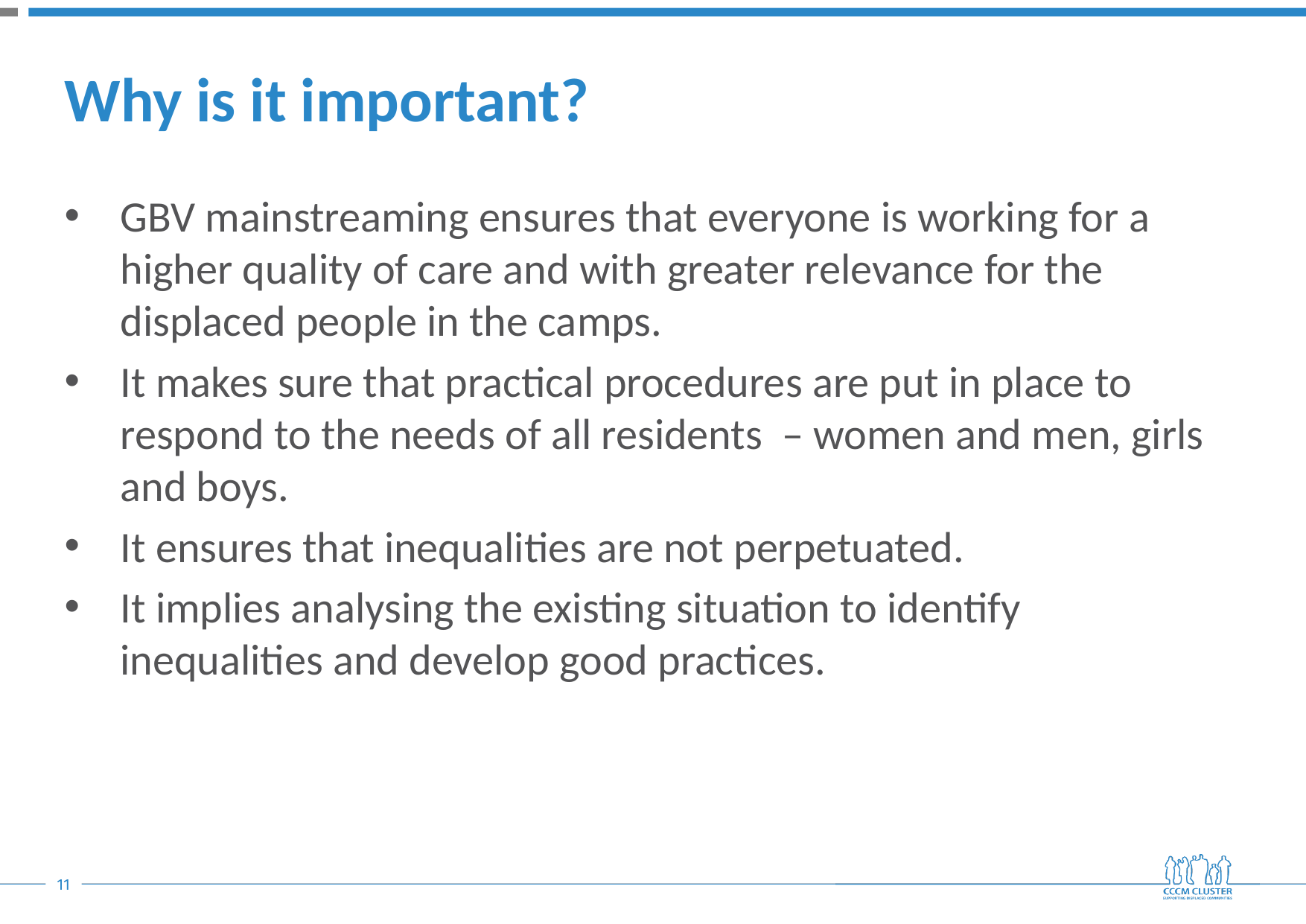

# Why is it important?
GBV mainstreaming ensures that everyone is working for a higher quality of care and with greater relevance for the displaced people in the camps.
It makes sure that practical procedures are put in place to respond to the needs of all residents  – women and men, girls and boys.
It ensures that inequalities are not perpetuated.
It implies analysing the existing situation to identify inequalities and develop good practices.